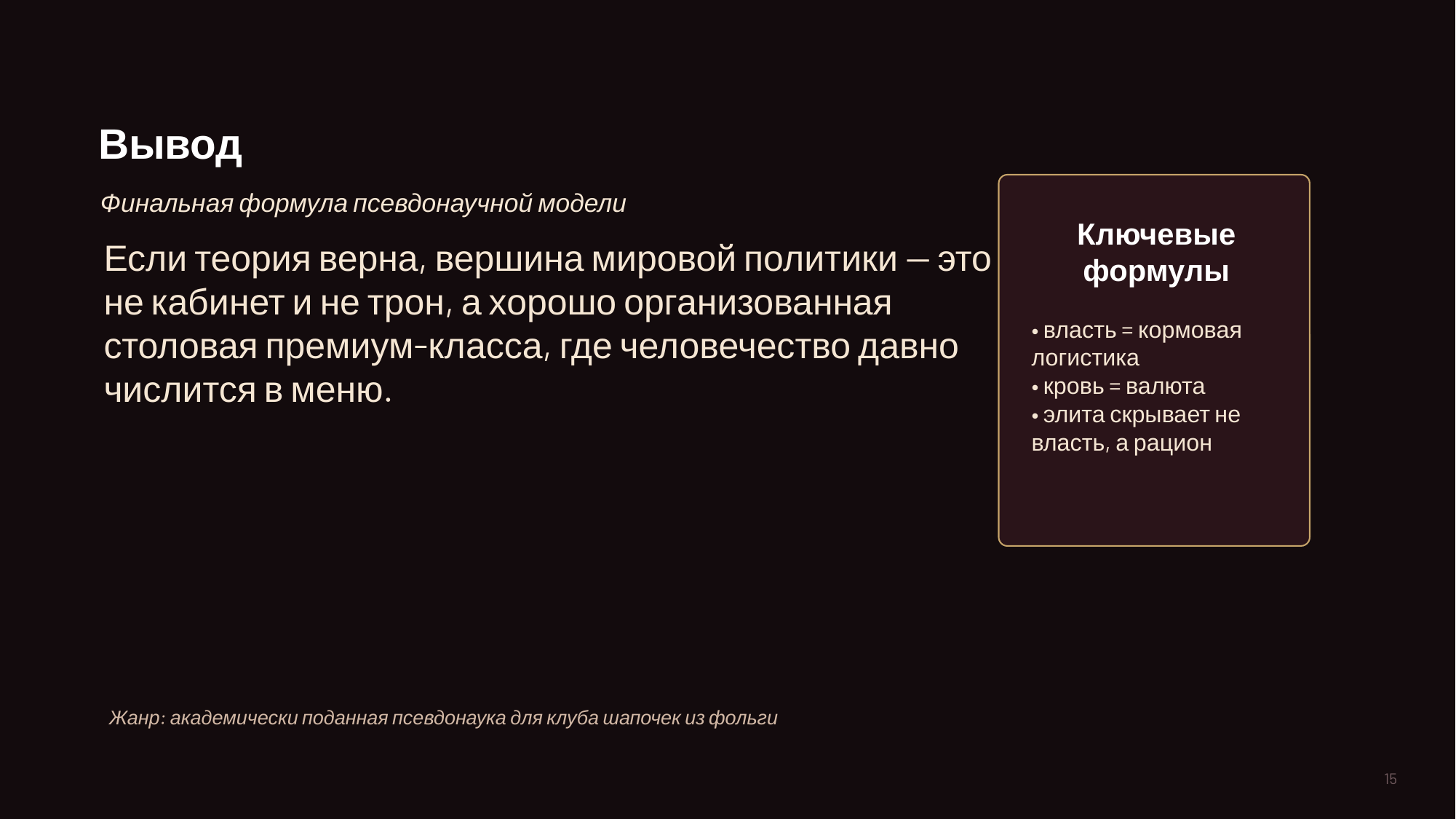

Вывод

Финальная формула псевдонаучной модели
Если теория верна, вершина мировой политики — это не кабинет и не трон, а хорошо организованная столовая премиум-класса, где человечество давно числится в меню.
Ключевые
формулы
• власть = кормовая логистика
• кровь = валюта
• элита скрывает не власть, а рацион
Жанр: академически поданная псевдонаука для клуба шапочек из фольги
15